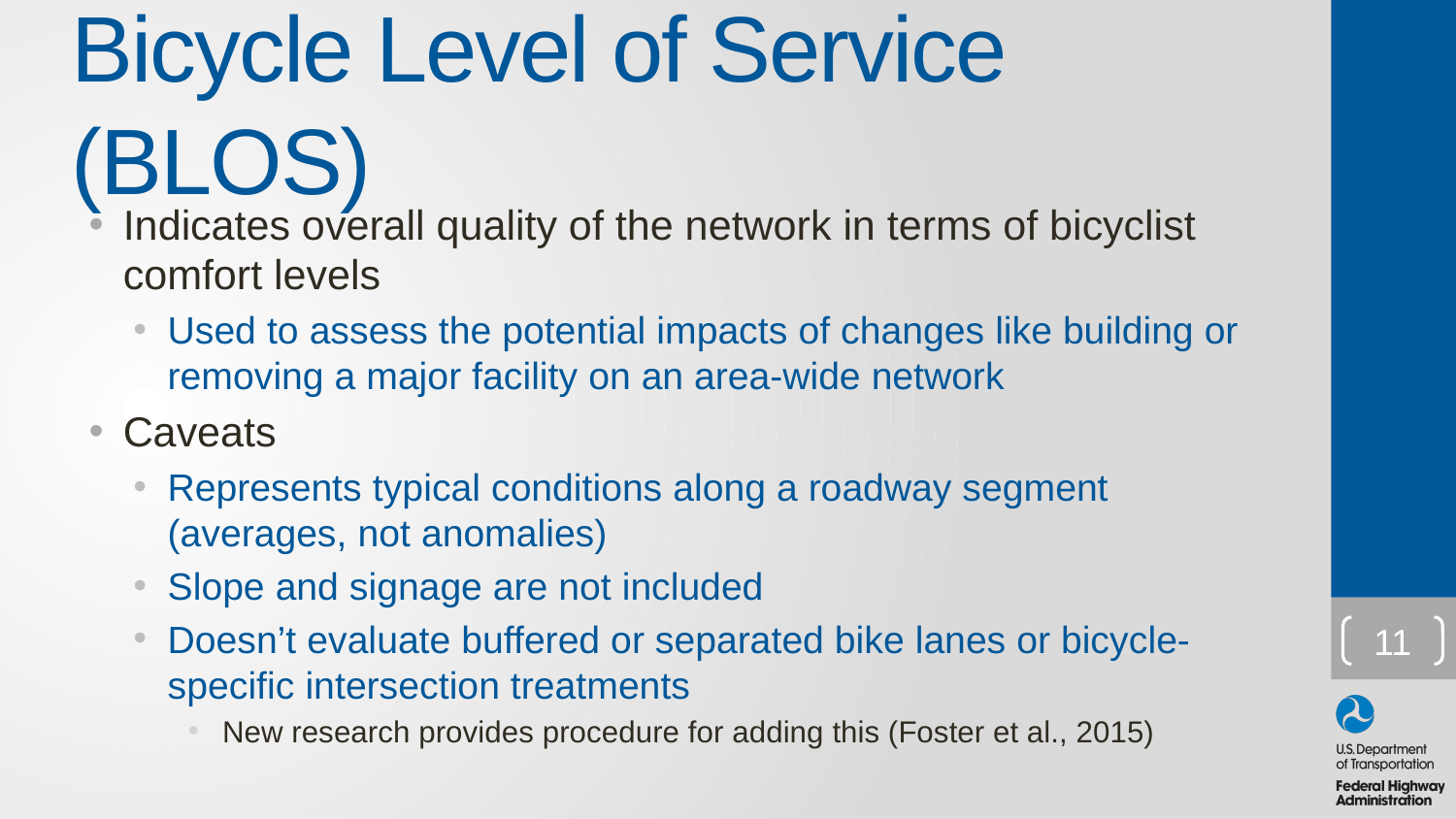

# Bicycle Level of Service (BLOS)
Indicates overall quality of the network in terms of bicyclist comfort levels
Used to assess the potential impacts of changes like building or removing a major facility on an area-wide network
Caveats
Represents typical conditions along a roadway segment (averages, not anomalies)
Slope and signage are not included
Doesn’t evaluate buffered or separated bike lanes or bicycle-specific intersection treatments
New research provides procedure for adding this (Foster et al., 2015)

11